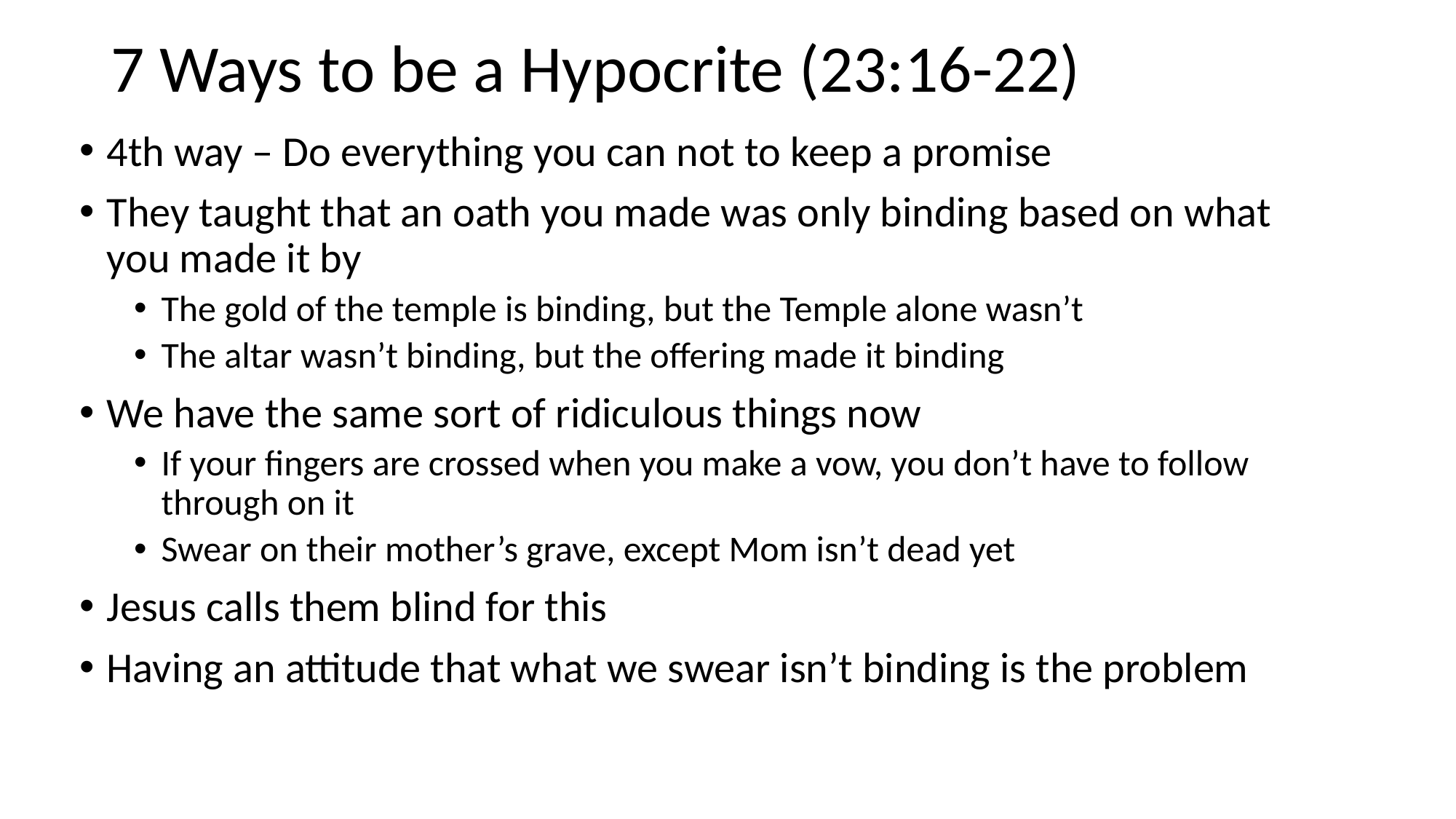

# 7 Ways to be a Hypocrite (23:16-22)
4th way – Do everything you can not to keep a promise
They taught that an oath you made was only binding based on what you made it by
The gold of the temple is binding, but the Temple alone wasn’t
The altar wasn’t binding, but the offering made it binding
We have the same sort of ridiculous things now
If your fingers are crossed when you make a vow, you don’t have to follow through on it
Swear on their mother’s grave, except Mom isn’t dead yet
Jesus calls them blind for this
Having an attitude that what we swear isn’t binding is the problem